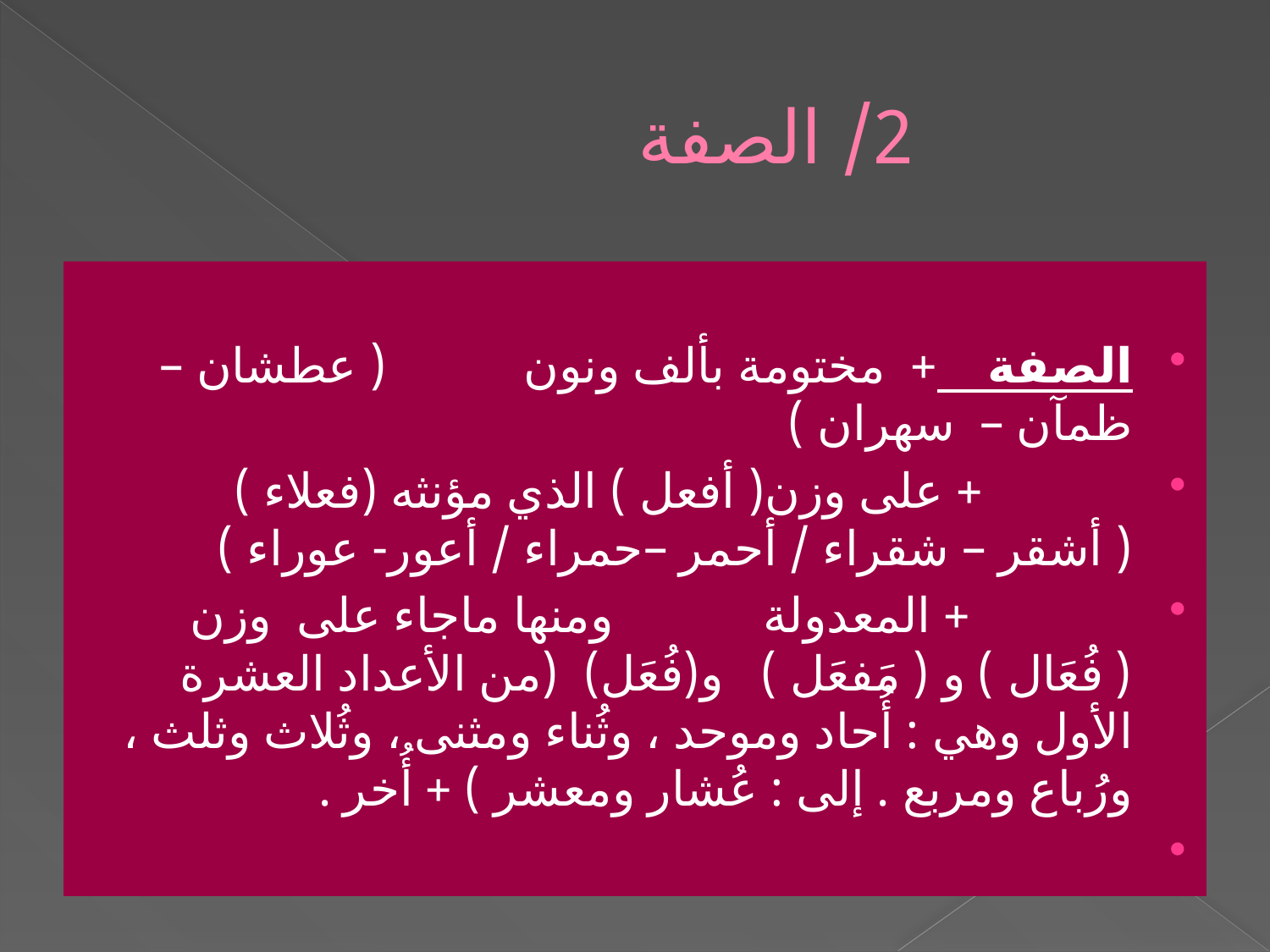

# 2/ الصفة

الصفة    +  مختومة بألف ونون           ( عطشان – ظمآن –  سهران )
            + على وزن( أفعل ) الذي مؤنثه (فعلاء )    ( أشقر – شقراء / أحمر –حمراء / أعور- عوراء )
             + المعدولة            ومنها ماجاء على  وزن ( فُعَال ) و ( مَفعَل )   و(فُعَل)  (من الأعداد العشرة الأول وهي : أُحاد وموحد ، وثُناء ومثنى ، وثُلاث وثلث ، ورُباع ومربع . إلى : عُشار ومعشر ) + أُخر .